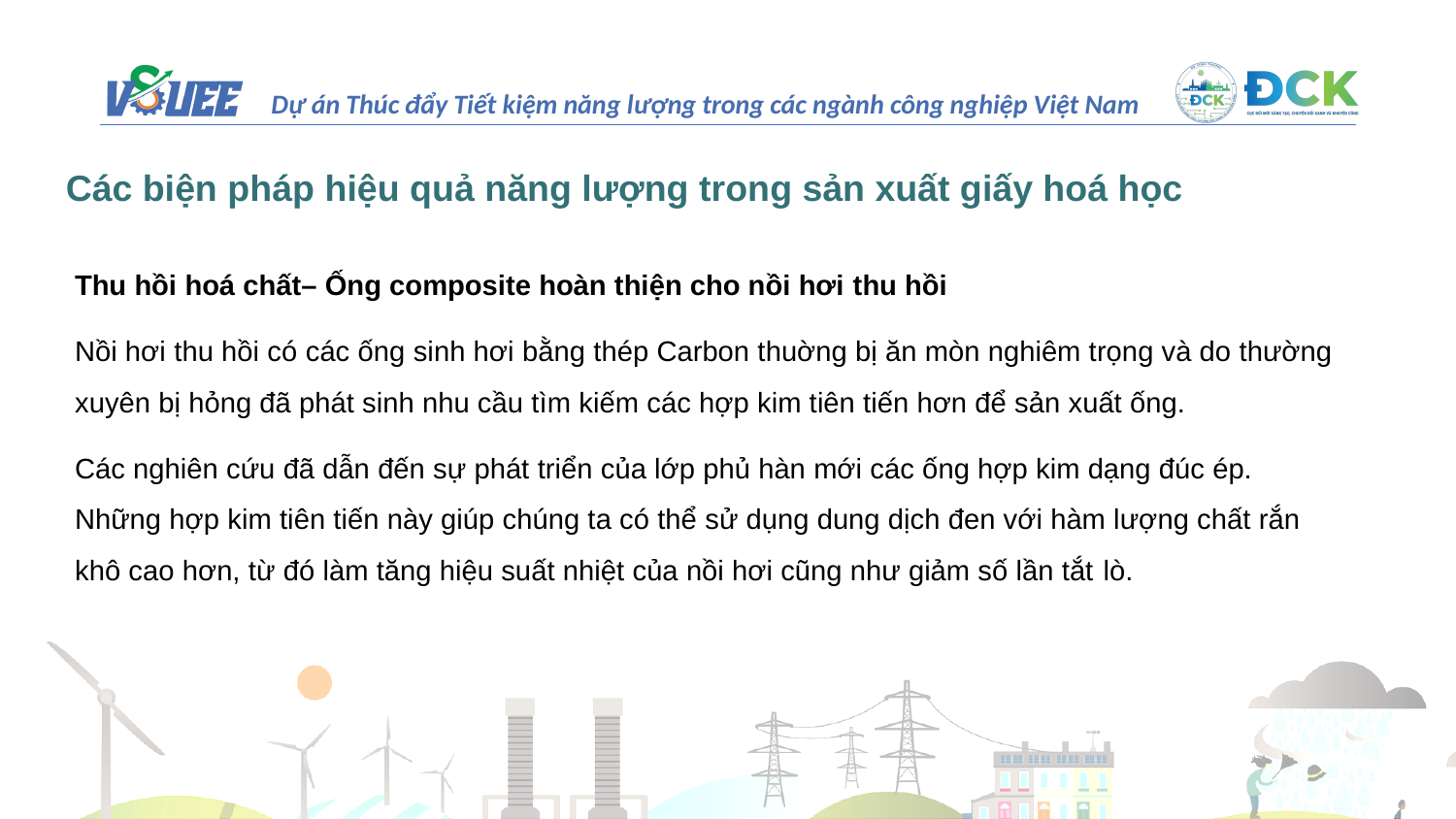

# Các biện pháp hiệu quả năng lượng trong sản xuất giấy hoá học
Thu hồi hoá chất– Ống composite hoàn thiện cho nồi hơi thu hồi
Nồi hơi thu hồi có các ống sinh hơi bằng thép Carbon thuờng bị ăn mòn nghiêm trọng và do thường xuyên bị hỏng đã phát sinh nhu cầu tìm kiếm các hợp kim tiên tiến hơn để sản xuất ống.
Các nghiên cứu đã dẫn đến sự phát triển của lớp phủ hàn mới các ống hợp kim dạng đúc ép. Những hợp kim tiên tiến này giúp chúng ta có thể sử dụng dung dịch đen với hàm lượng chất rắn khô cao hơn, từ đó làm tăng hiệu suất nhiệt của nồi hơi cũng như giảm số lần tắt lò.